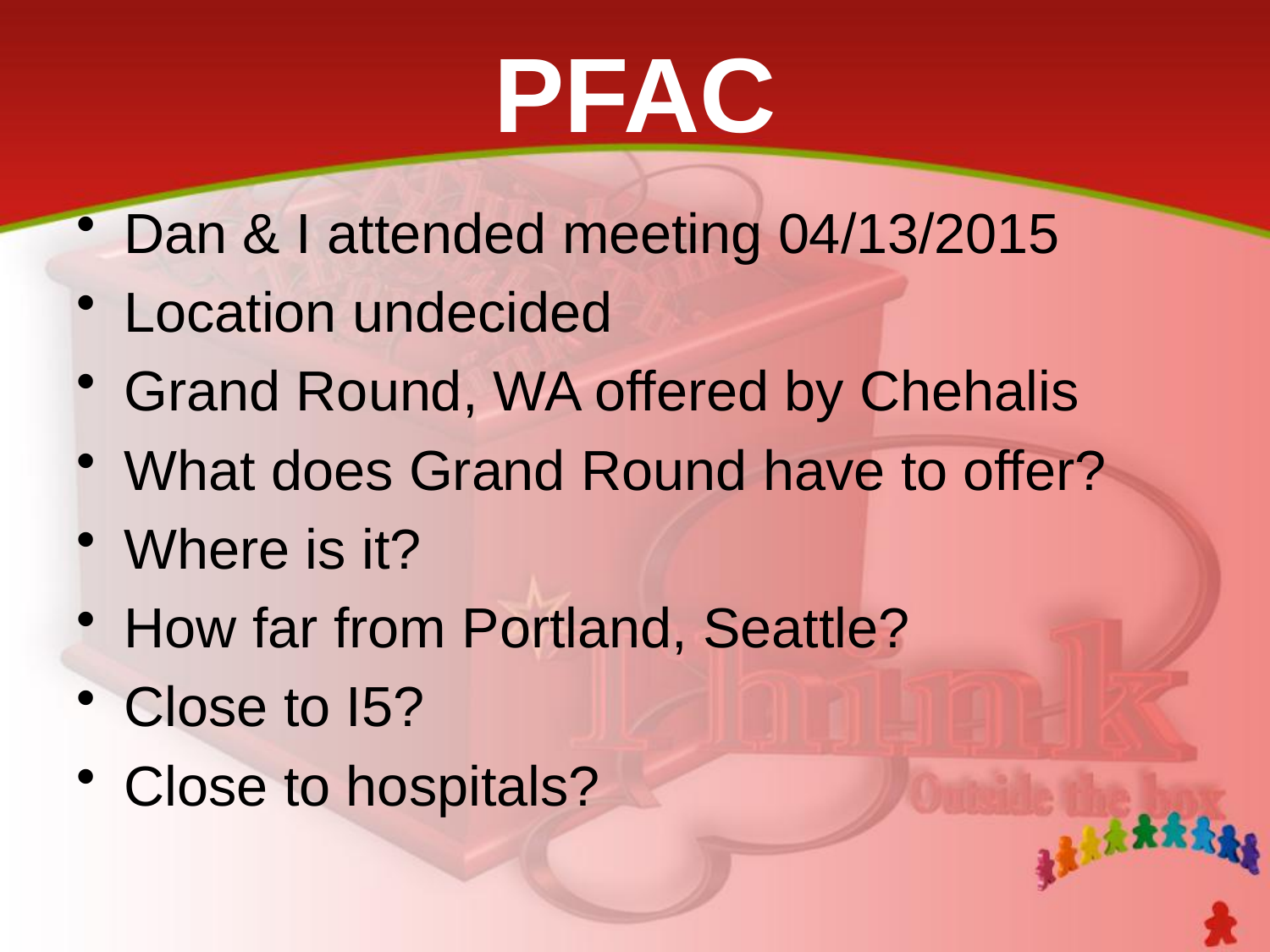

# PFAC
Dan & I attended meeting 04/13/2015
Location undecided
Grand Round, WA offered by Chehalis
What does Grand Round have to offer?
Where is it?
How far from Portland, Seattle?
Close to I5?
Close to hospitals?